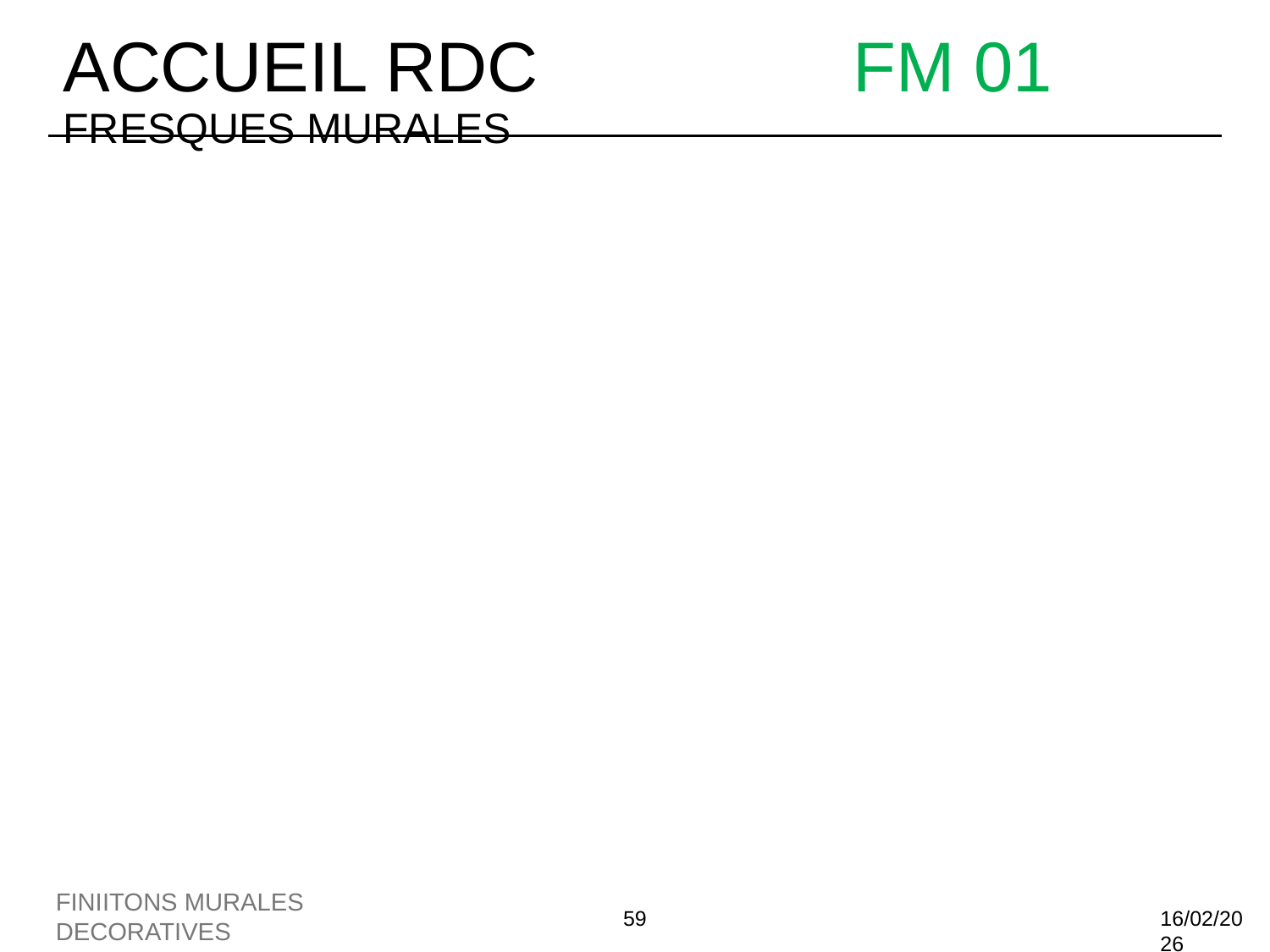

# ACCUEIL RDC                FM 01 FRESQUES MURALES
FINIITONS MURALES DECORATIVES